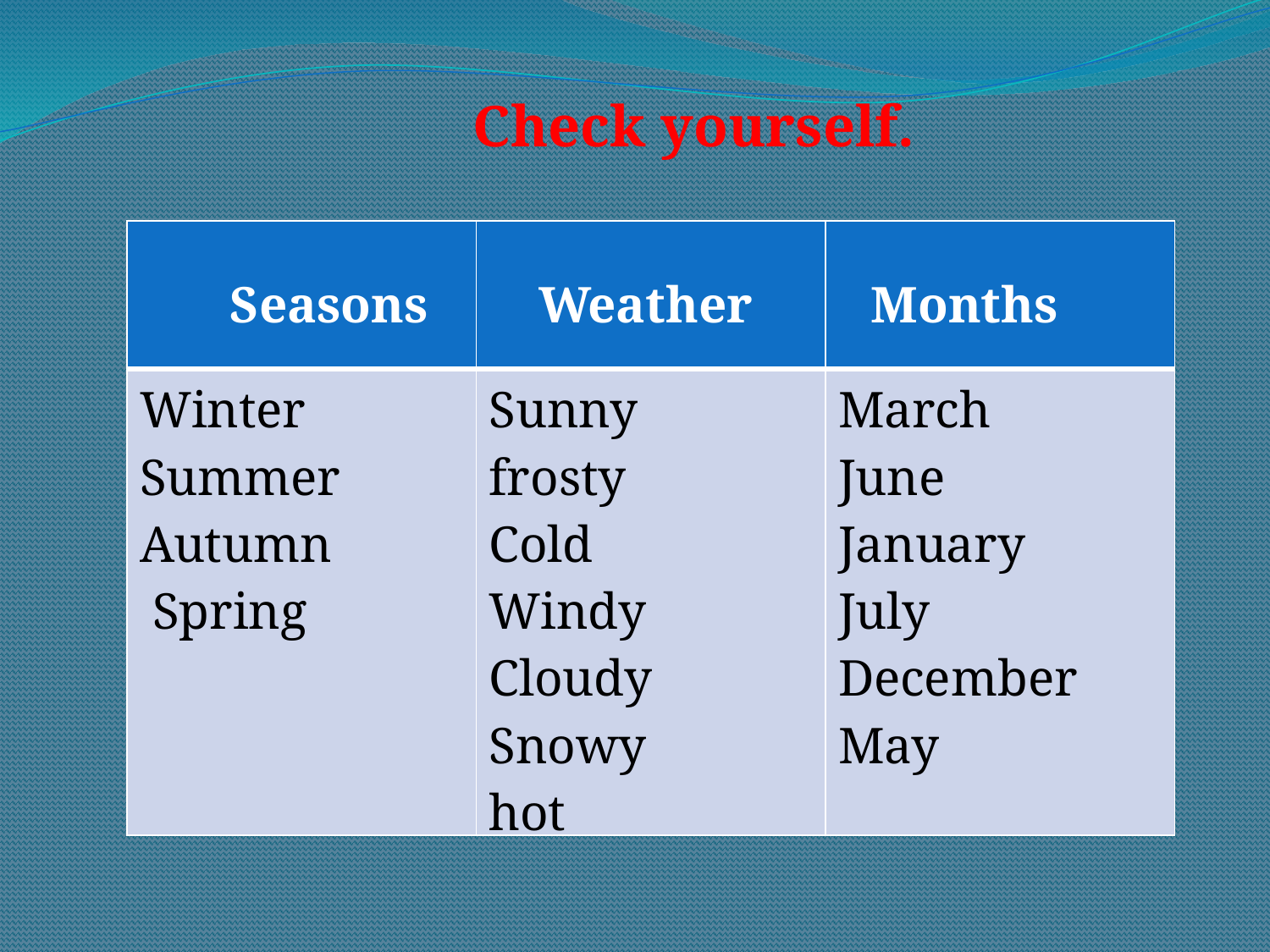

Check yourself.
| Seasons | Weather | Months |
| --- | --- | --- |
| Winter Summer Autumn Spring | Sunny frosty Cold Windy Cloudy Snowy hot | March June January July December May |